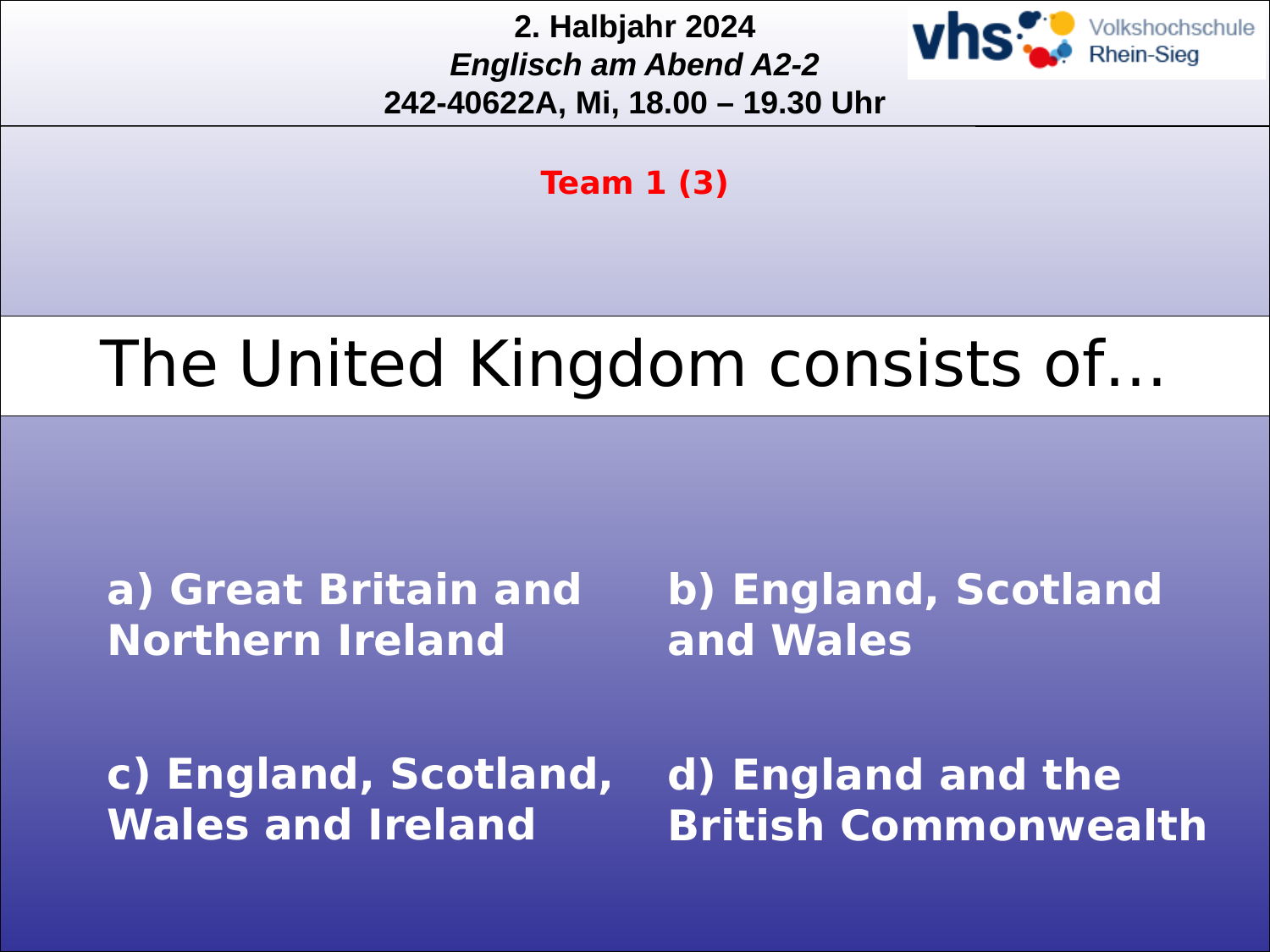

Team 1 (3)
# The United Kingdom consists of…
a) Great Britain and Northern Ireland
b) England, Scotland and Wales
c) England, Scotland, Wales and Ireland
d) England and the British Commonwealth